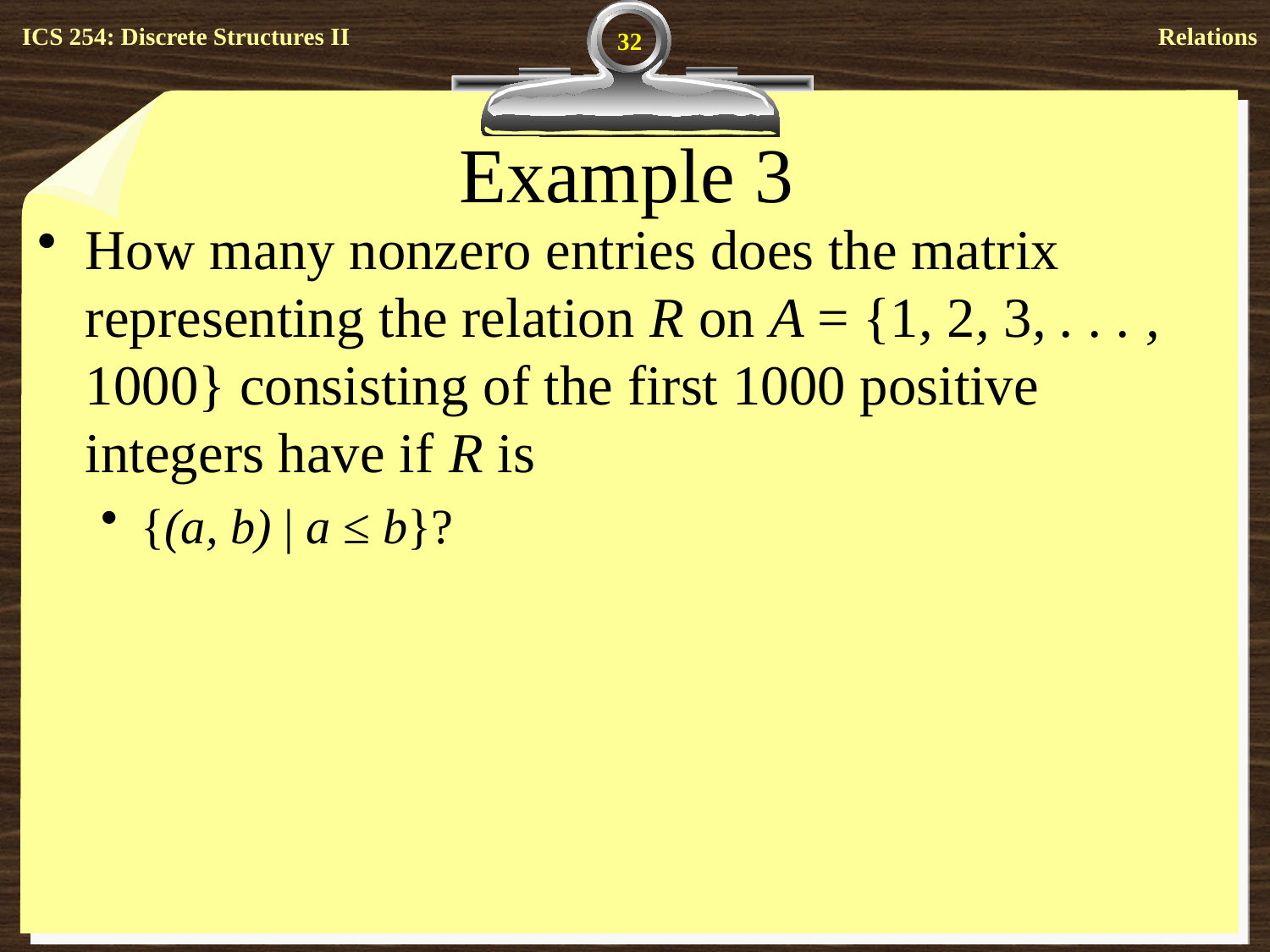

32
# Example 3
How many nonzero entries does the matrix representing the relation R on A = {1, 2, 3, . . . , 1000} consisting of the first 1000 positive integers have if R is
{(a, b) | a ≤ b}?